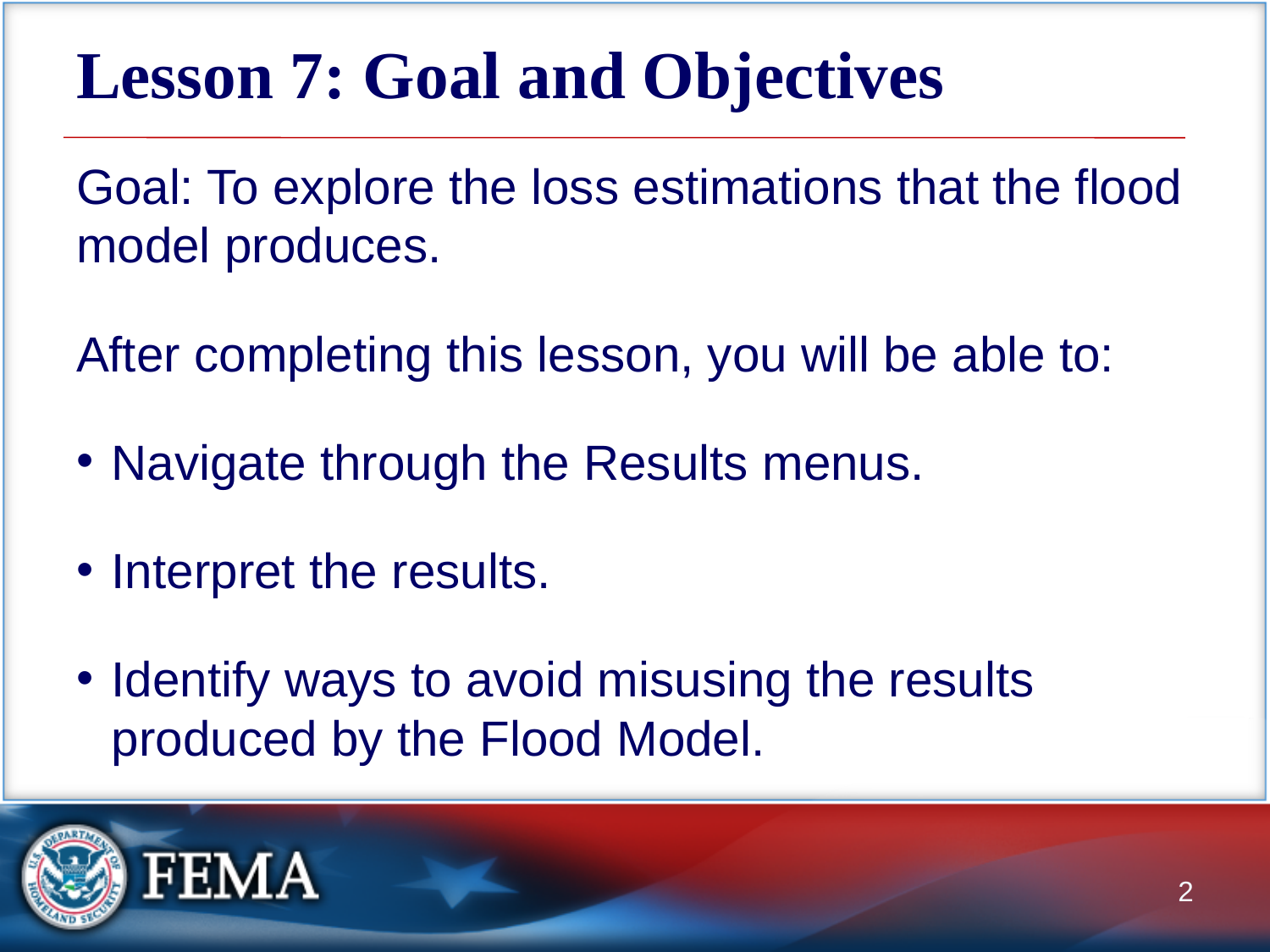

# Lesson 7: Goal and Objectives
Goal: To explore the loss estimations that the flood model produces.
After completing this lesson, you will be able to:
Navigate through the Results menus.
Interpret the results.
Identify ways to avoid misusing the results produced by the Flood Model.
2